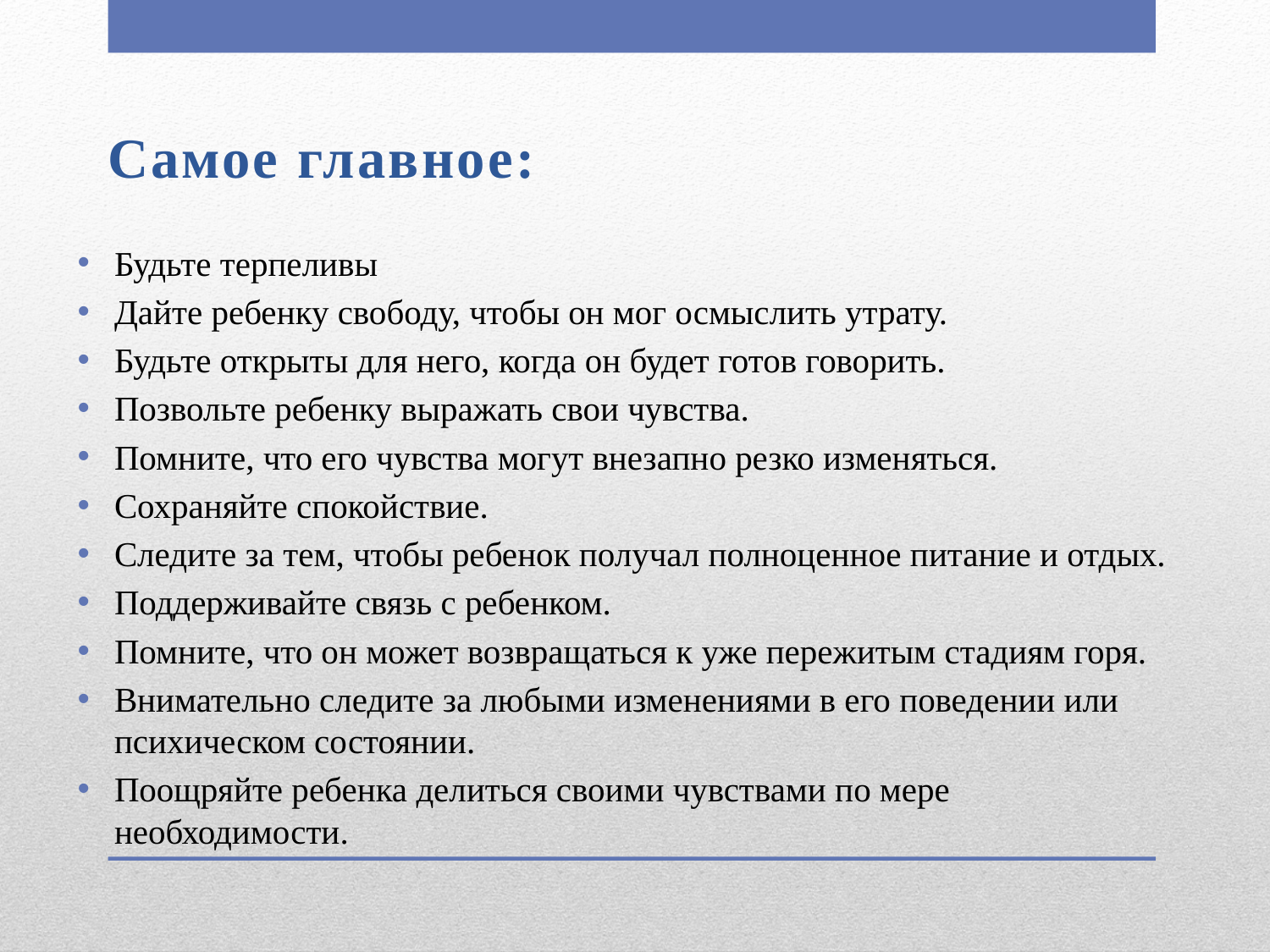

# Самое главное:
Будьте терпеливы
Дайте ребенку свободу, чтобы он мог осмыслить утрату.
Будьте открыты для него, когда он будет готов говорить.
Позвольте ребенку выражать свои чувства.
Помните, что его чувства могут внезапно резко изменяться.
Сохраняйте спокойствие.
Следите за тем, чтобы ребенок получал полноценное питание и отдых.
Поддерживайте связь с ребенком.
Помните, что он может возвращаться к уже пережитым стадиям горя.
Внимательно следите за любыми изменениями в его поведении или психическом состоянии.
Поощряйте ребенка делиться своими чувствами по мере необходимости.